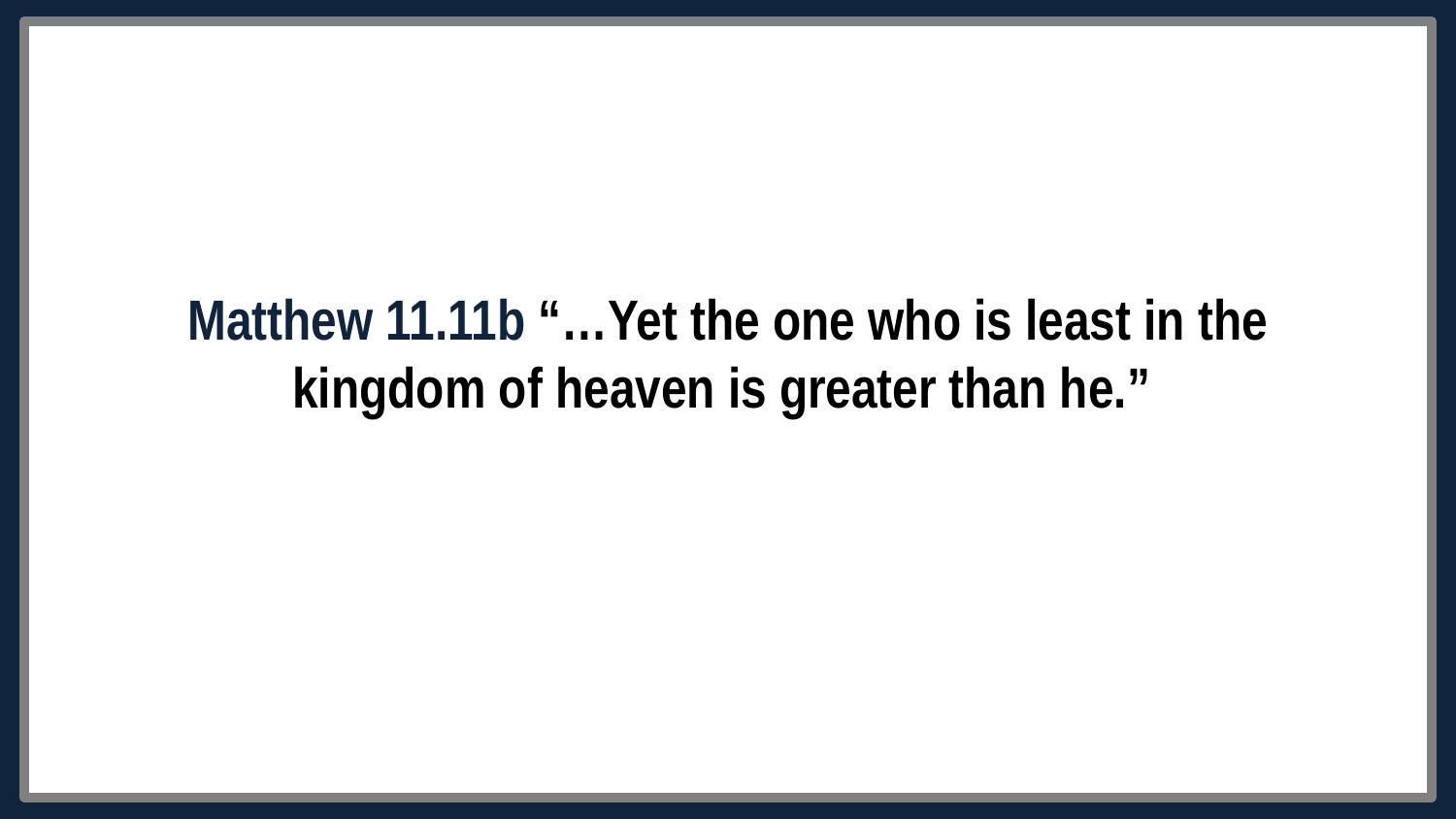

Matthew 11.11b “…Yet the one who is least in the kingdom of heaven is greater than he.”